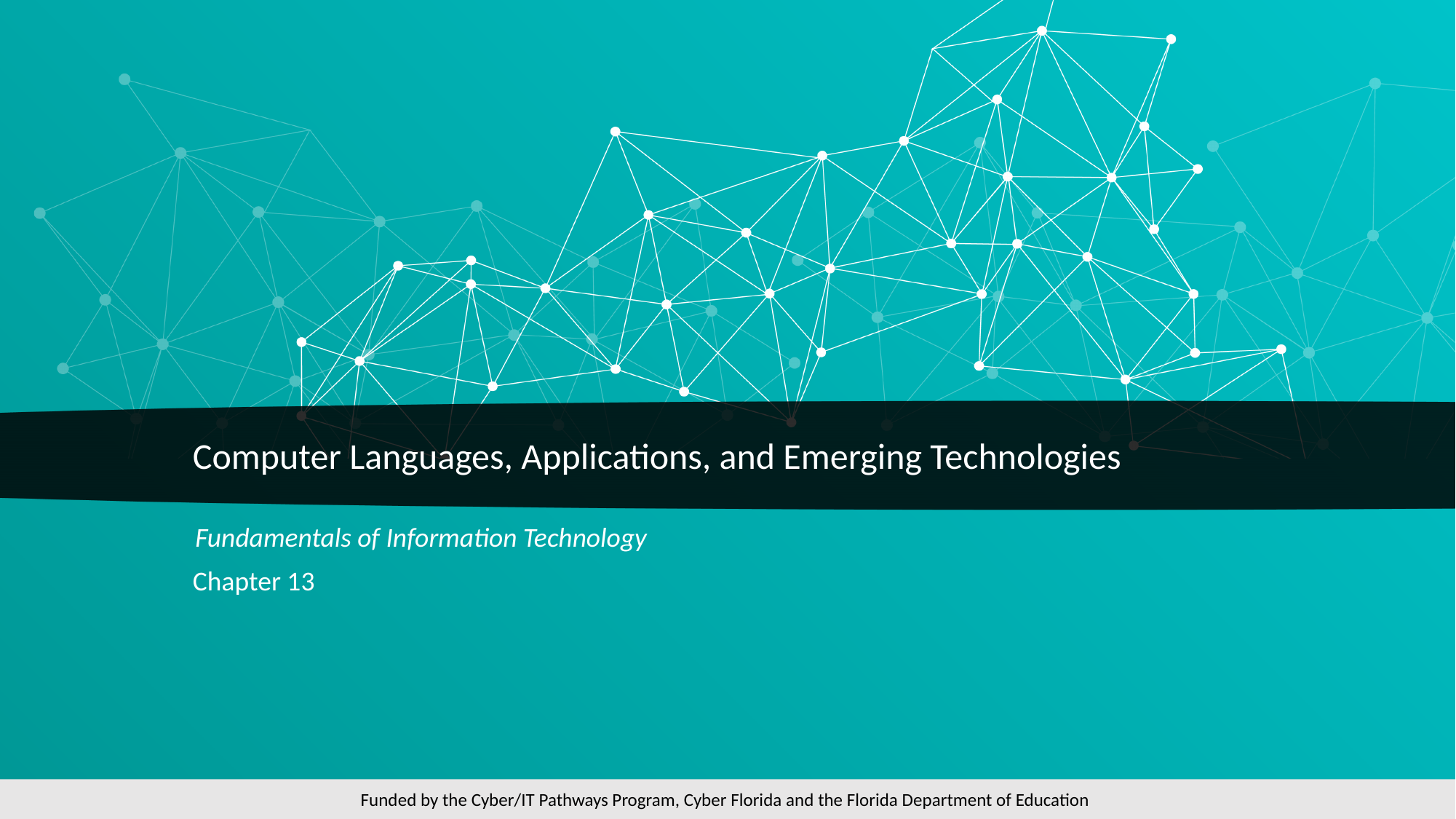

# Computer Languages, Applications, and Emerging Technologies
Chapter 13